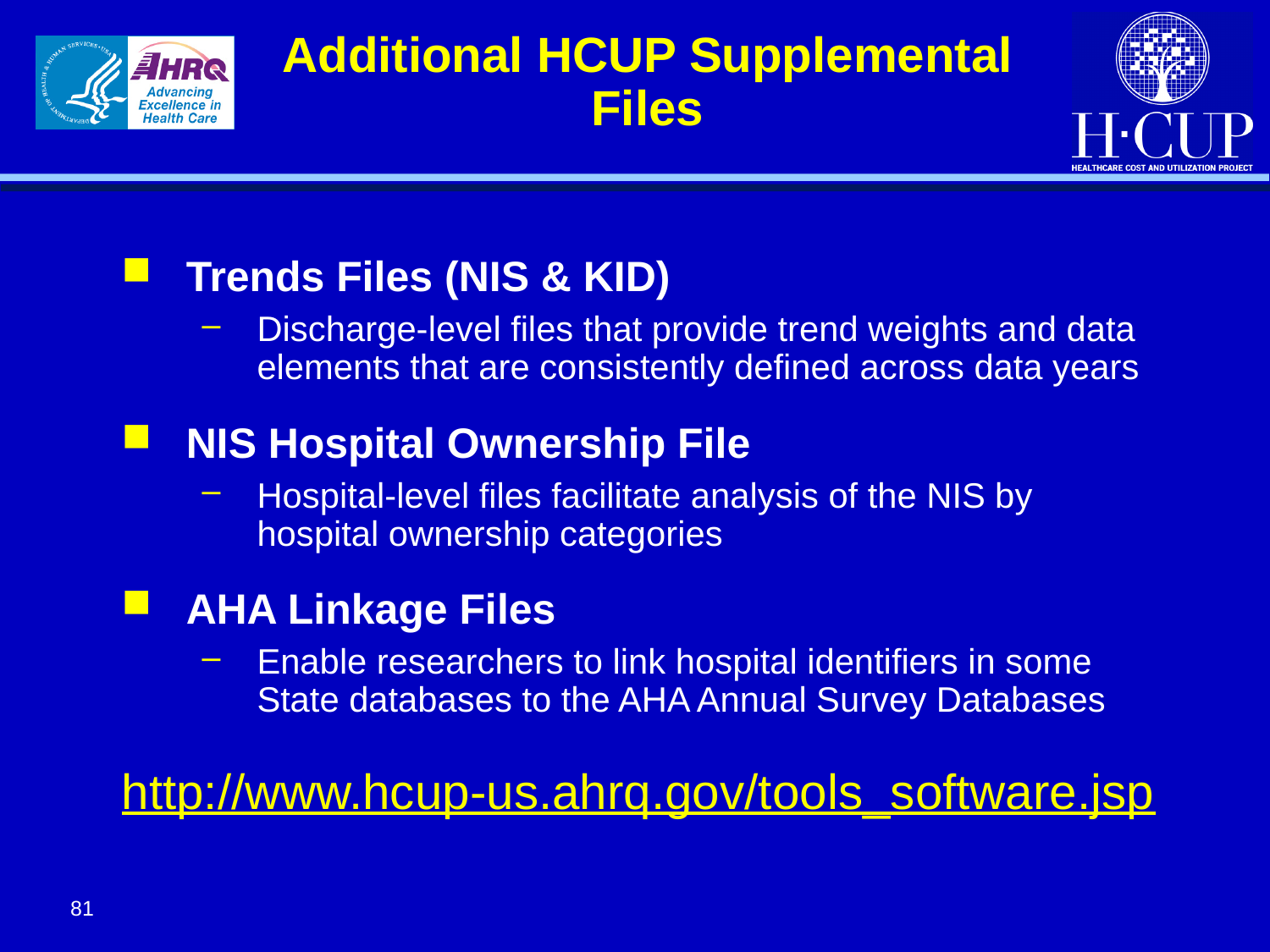

# Additional HCUP Supplemental Files
Trends Files (NIS & KID)
Discharge-level files that provide trend weights and data elements that are consistently defined across data years
NIS Hospital Ownership File
Hospital-level files facilitate analysis of the NIS by hospital ownership categories
AHA Linkage Files
Enable researchers to link hospital identifiers in some State databases to the AHA Annual Survey Databases
http://www.hcup-us.ahrq.gov/tools_software.jsp
81